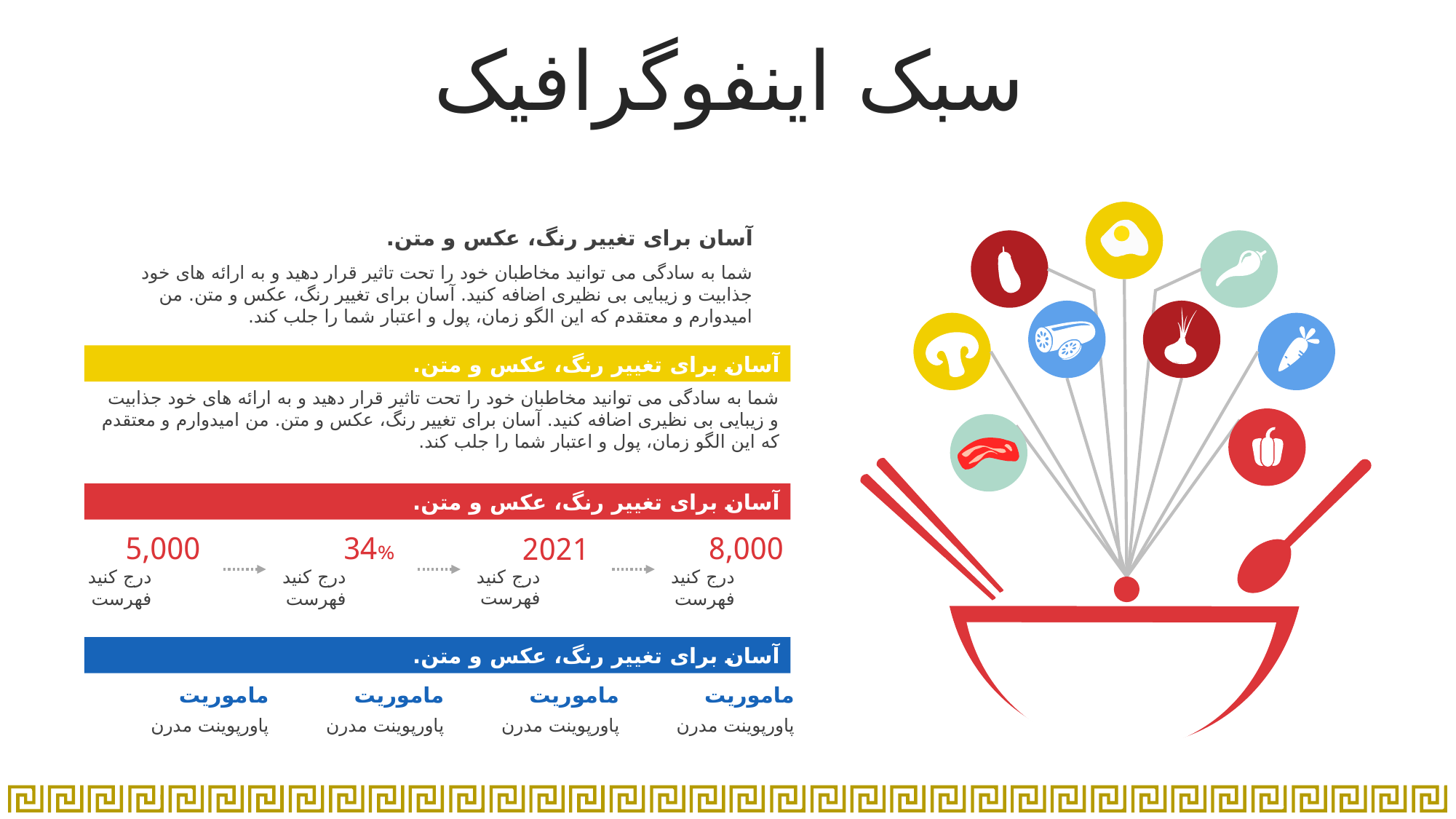

سبک اینفوگرافیک

آسان برای تغییر رنگ، عکس و متن.
شما به سادگی می توانید مخاطبان خود را تحت تاثیر قرار دهید و به ارائه های خود جذابیت و زیبایی بی نظیری اضافه کنید. آسان برای تغییر رنگ، عکس و متن. من امیدوارم و معتقدم که این الگو زمان، پول و اعتبار شما را جلب کند.

آسان برای تغییر رنگ، عکس و متن.
شما به سادگی می توانید مخاطبان خود را تحت تاثیر قرار دهید و به ارائه های خود جذابیت و زیبایی بی نظیری اضافه کنید. آسان برای تغییر رنگ، عکس و متن. من امیدوارم و معتقدم که این الگو زمان، پول و اعتبار شما را جلب کند.

آسان برای تغییر رنگ، عکس و متن.
5,000
درج کنید
فهرست
34%
درج کنید
فهرست
8,000
درج کنید
فهرست
2021
درج کنید
فهرست

آسان برای تغییر رنگ، عکس و متن.
ماموریت
پاورپوینت مدرن
ماموریت
پاورپوینت مدرن
ماموریت
پاورپوینت مدرن
ماموریت
پاورپوینت مدرن